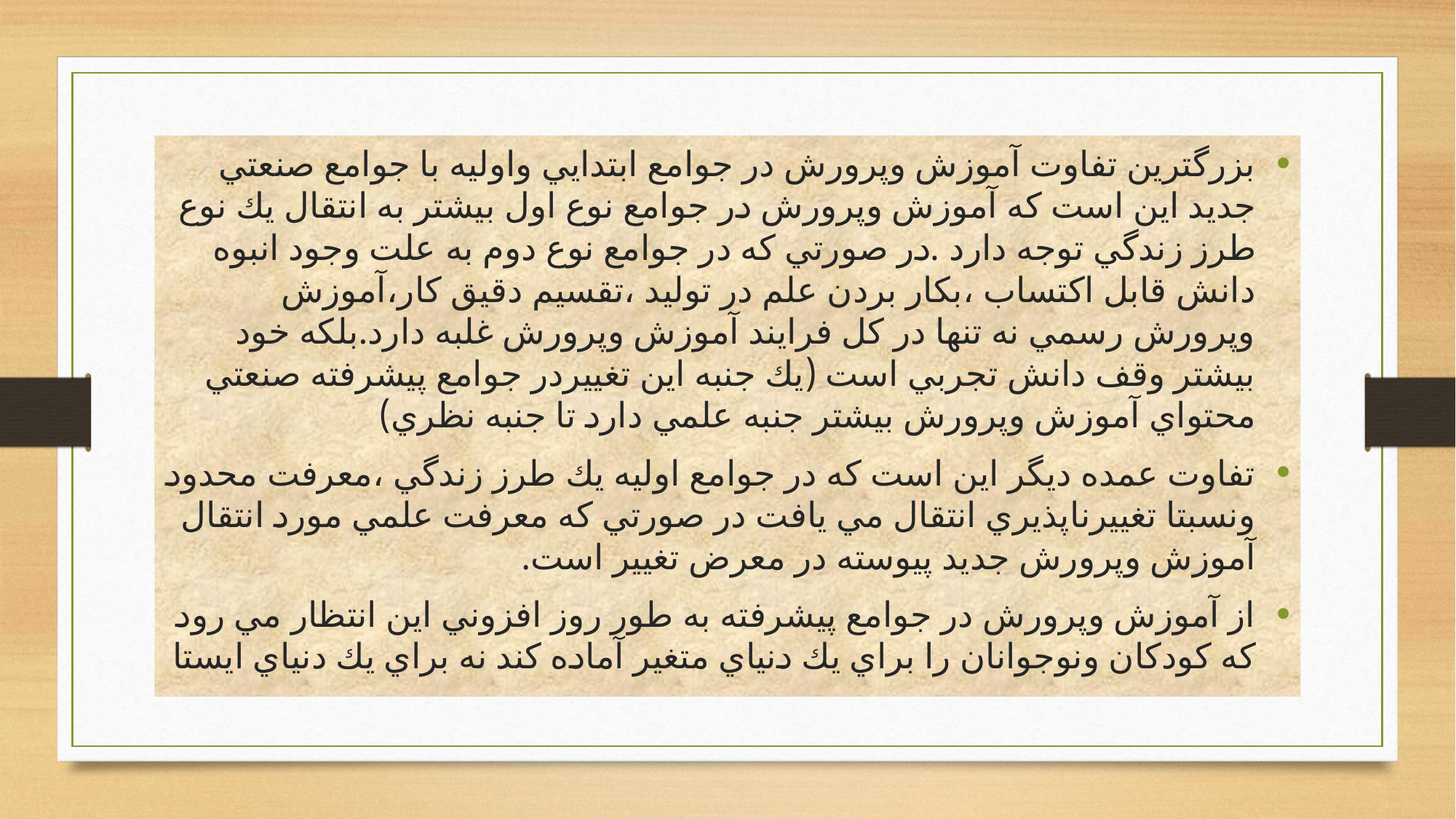

بزرگترين تفاوت آموزش وپرورش در جوامع ابتدايي واوليه با جوامع صنعتي جديد اين است كه آموزش وپرورش در جوامع نوع اول بيشتر به انتقال يك نوع طرز زندگي توجه دارد .در صورتي كه در جوامع نوع دوم به علت وجود انبوه دانش قابل اكتساب ،بكار بردن علم در توليد ،تقسيم دقيق كار،آموزش وپرورش رسمي نه تنها در كل فرايند آموزش وپرورش غلبه دارد.بلكه خود بيشتر وقف دانش تجربي است (يك جنبه اين تغييردر جوامع پيشرفته صنعتي محتواي آموزش وپرورش بيشتر جنبه علمي دارد تا جنبه نظري)
تفاوت عمده ديگر اين است كه در جوامع اوليه يك طرز زندگي ،معرفت محدود ونسبتا تغييرناپذيري انتقال مي يافت در صورتي كه معرفت علمي مورد انتقال آموزش وپرورش جديد پيوسته در معرض تغيير است.
از آموزش وپرورش در جوامع پيشرفته به طور روز افزوني اين انتظار مي رود كه كودكان ونوجوانان را براي يك دنياي متغير آماده كند نه براي يك دنياي ايستا